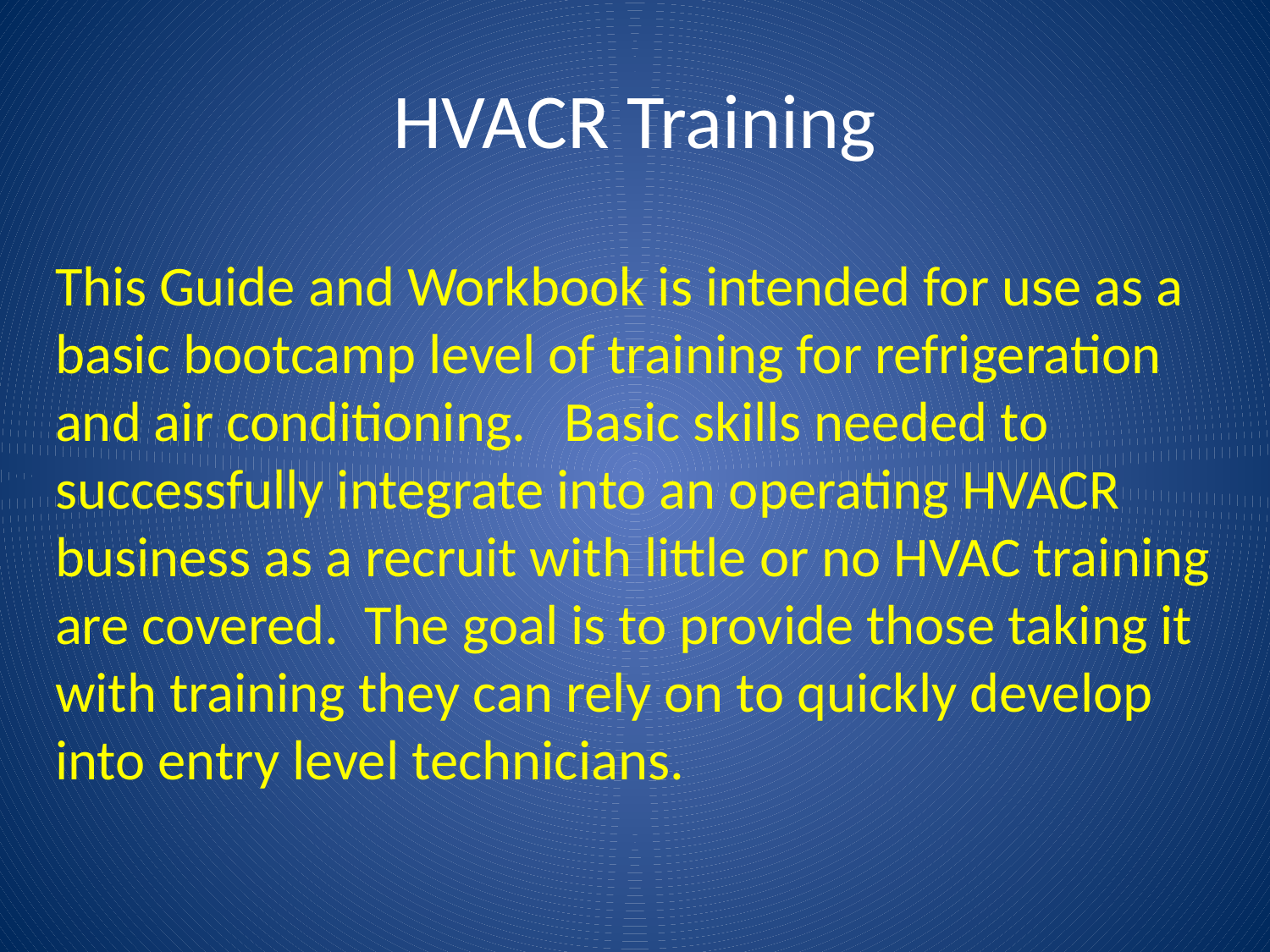

# HVACR Training
This Guide and Workbook is intended for use as a basic bootcamp level of training for refrigeration and air conditioning.   Basic skills needed to successfully integrate into an operating HVACR business as a recruit with little or no HVAC training are covered.  The goal is to provide those taking it with training they can rely on to quickly develop into entry level technicians.